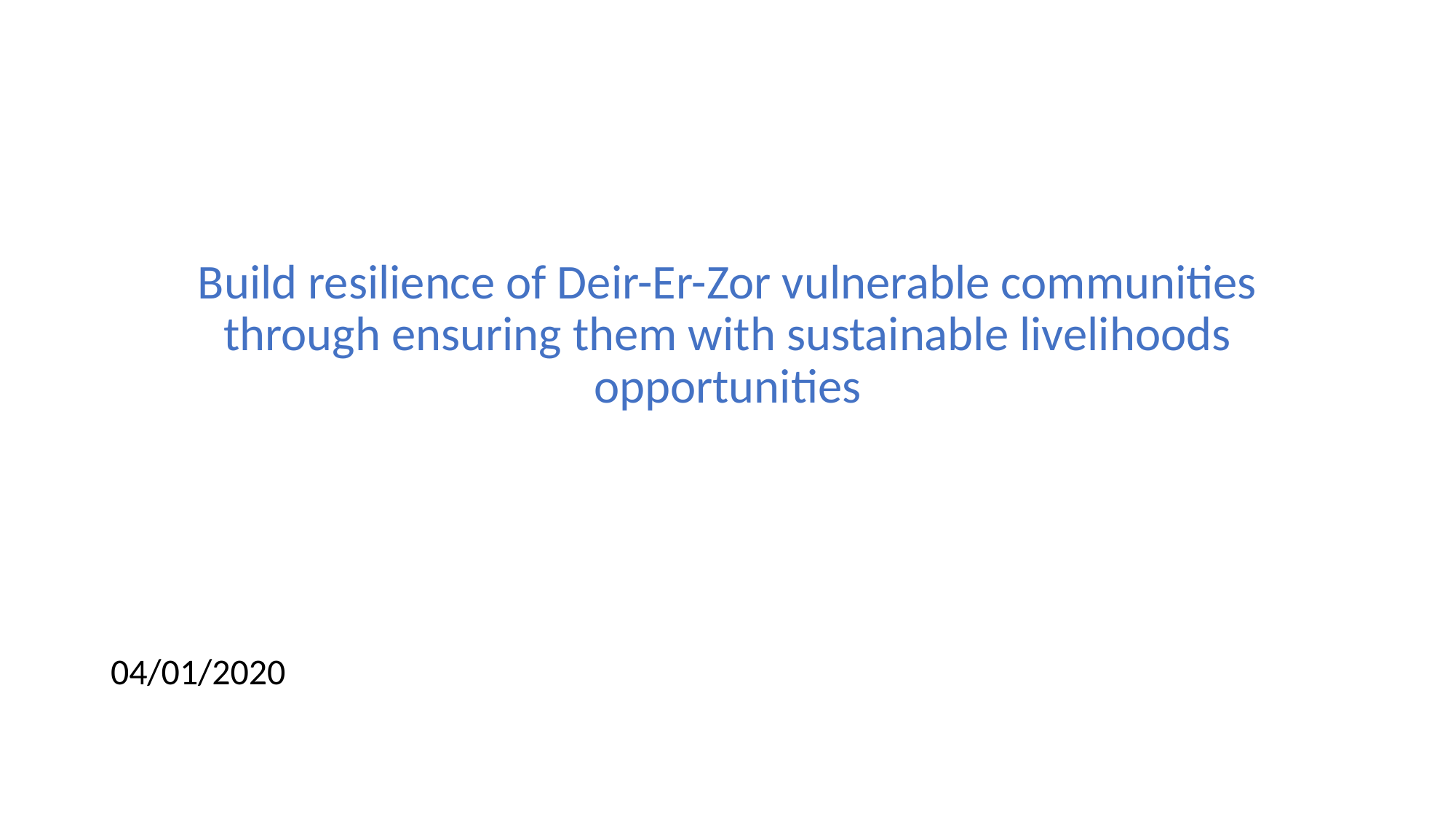

# Build resilience of Deir-Er-Zor vulnerable communities through ensuring them with sustainable livelihoods opportunities

04/01/2020